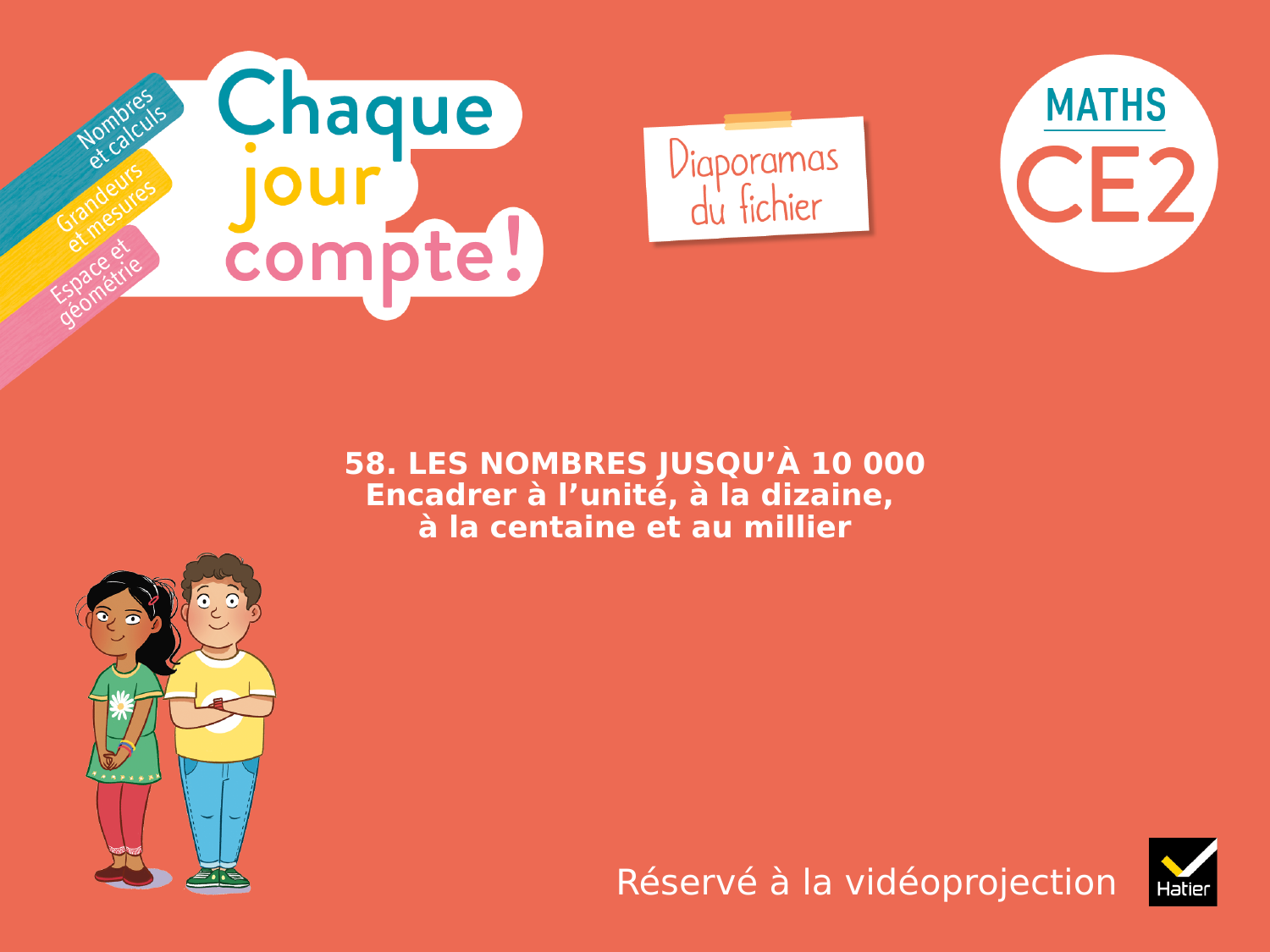

# 58. LES NOMBRES JUSQU’À 10 000 Encadrer à l’unité, à la dizaine, à la centaine et au millier